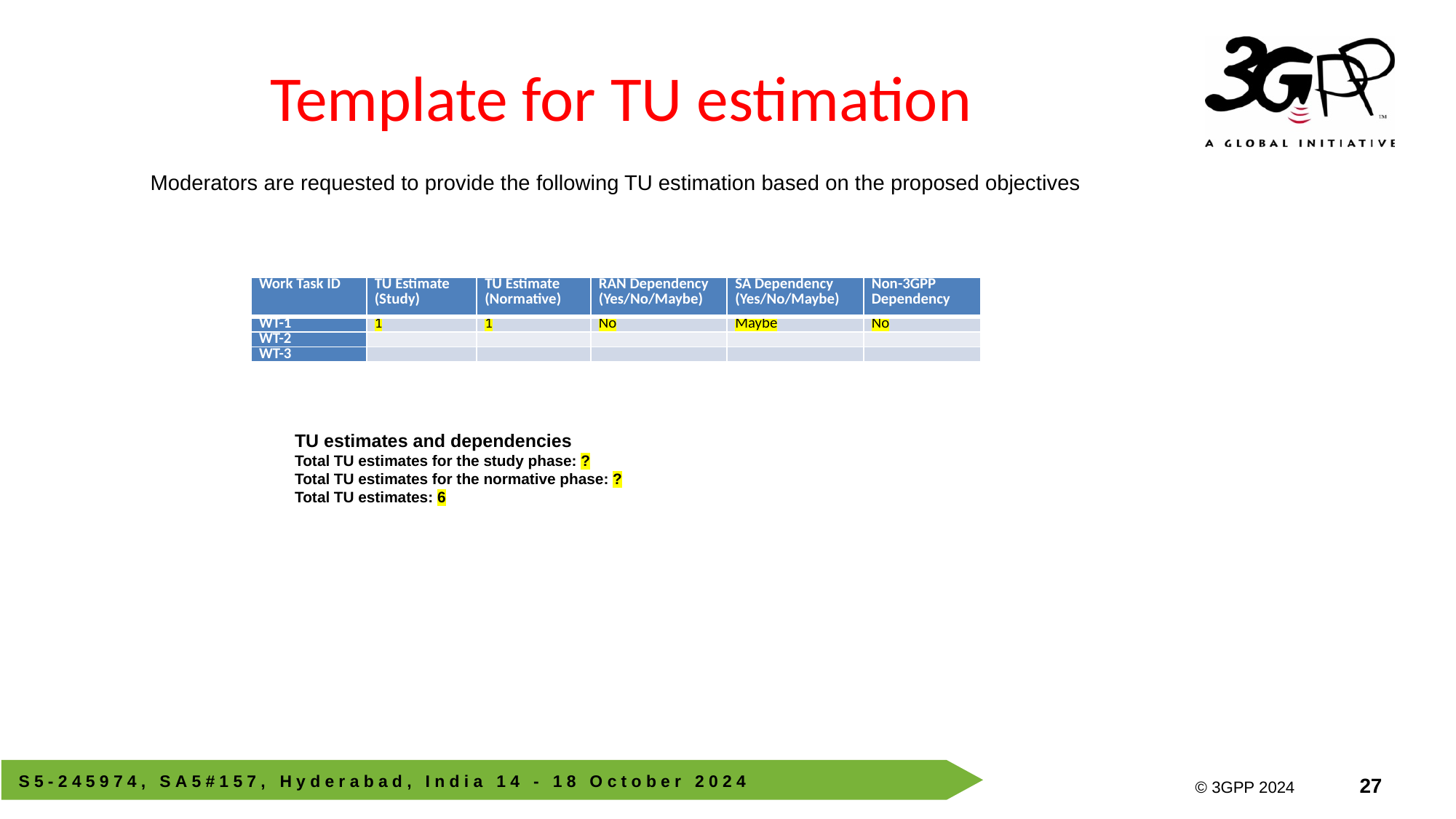

# Template for TU estimation
Moderators are requested to provide the following TU estimation based on the proposed objectives
| Work Task ID | TU Estimate (Study) | TU Estimate (Normative) | RAN Dependency (Yes/No/Maybe) | SA Dependency (Yes/No/Maybe) | Non-3GPP Dependency |
| --- | --- | --- | --- | --- | --- |
| WT-1 | 1 | 1 | No | Maybe | No |
| WT-2 |  |  |  |  |  |
| WT-3 |  |  |  |  |  |
TU estimates and dependencies
Total TU estimates for the study phase: ?
Total TU estimates for the normative phase: ?
Total TU estimates: 6